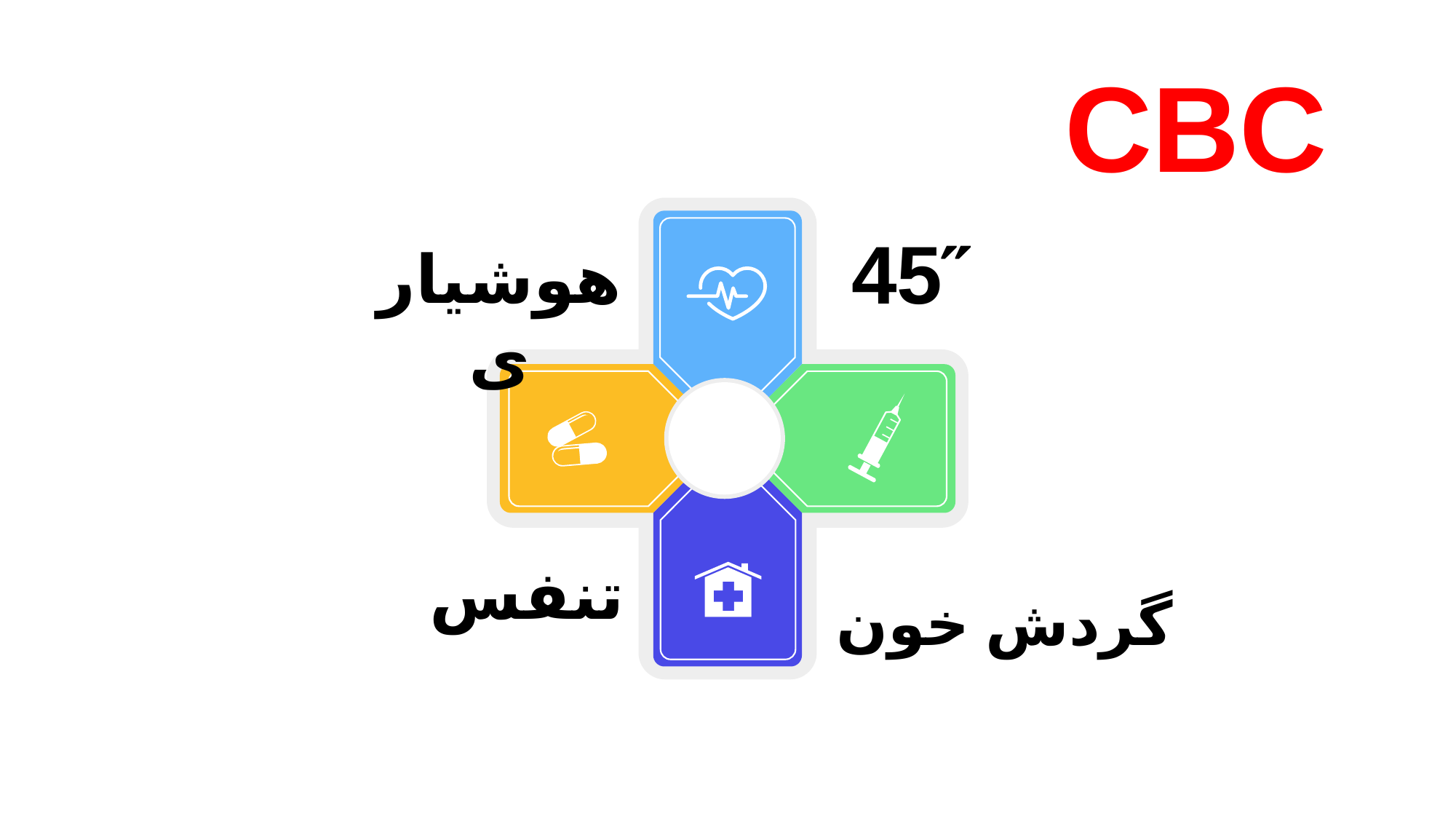

# CBC

45˝
هوشیاری

تنفس

گردش خون